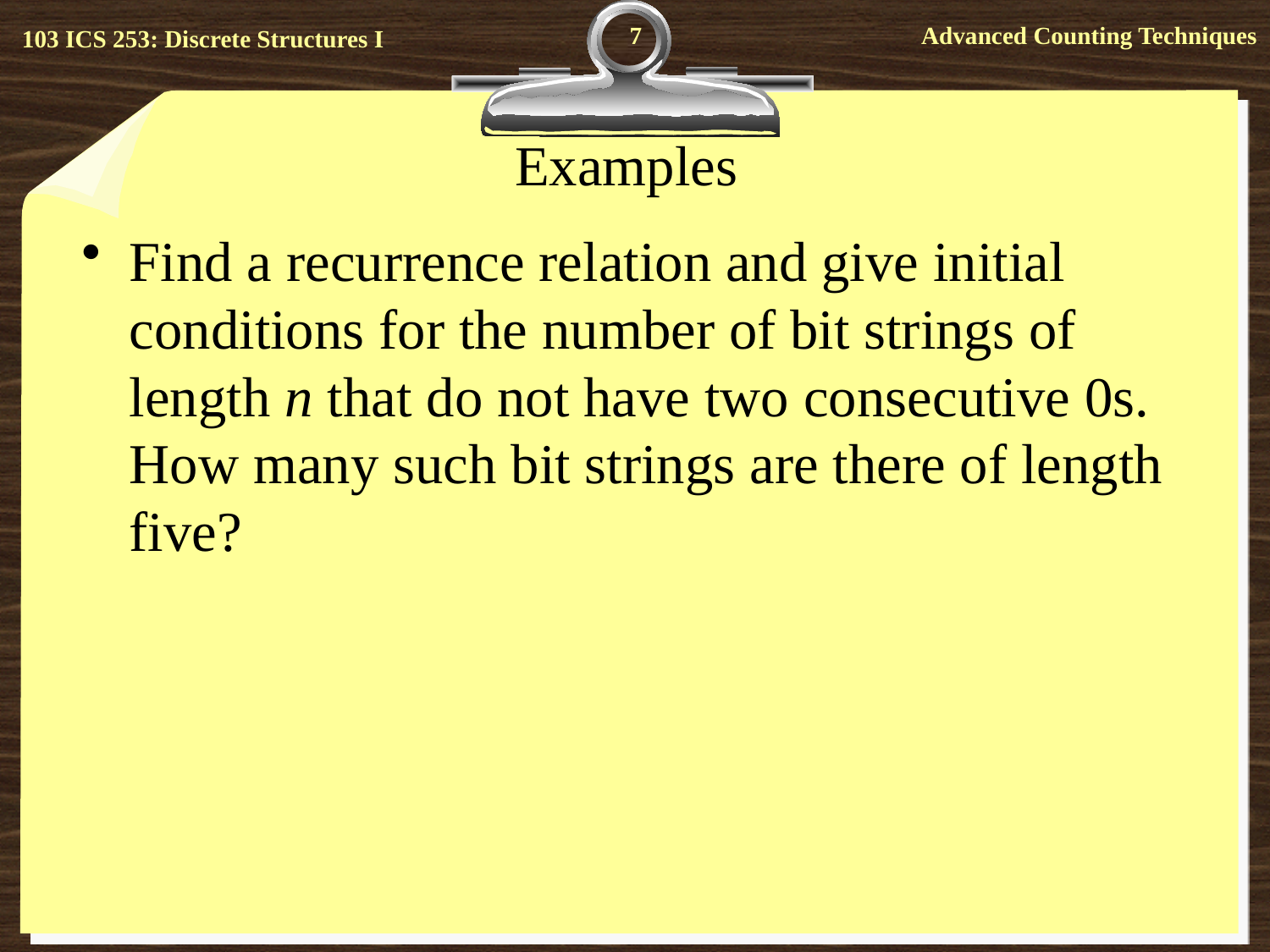

7
# Examples
Find a recurrence relation and give initial conditions for the number of bit strings of length n that do not have two consecutive 0s. How many such bit strings are there of length five?